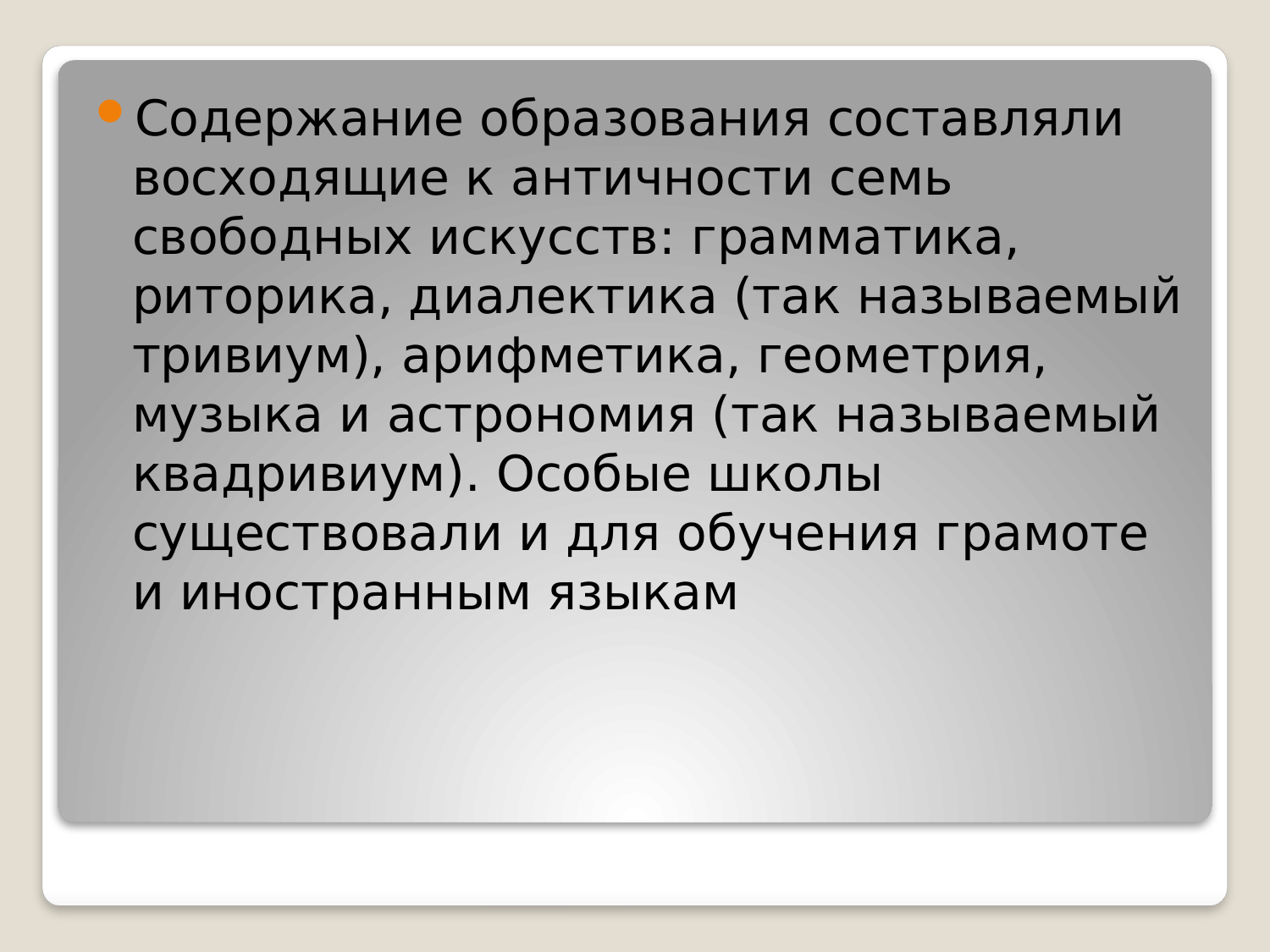

Содержание образования составляли восходящие к античности семь свободных искусств: грамматика, риторика, диалектика (так называемый тривиум), арифметика, геометрия, музыка и астрономия (так называемый квадривиум). Особые школы существовали и для обучения грамоте и иностранным языкам